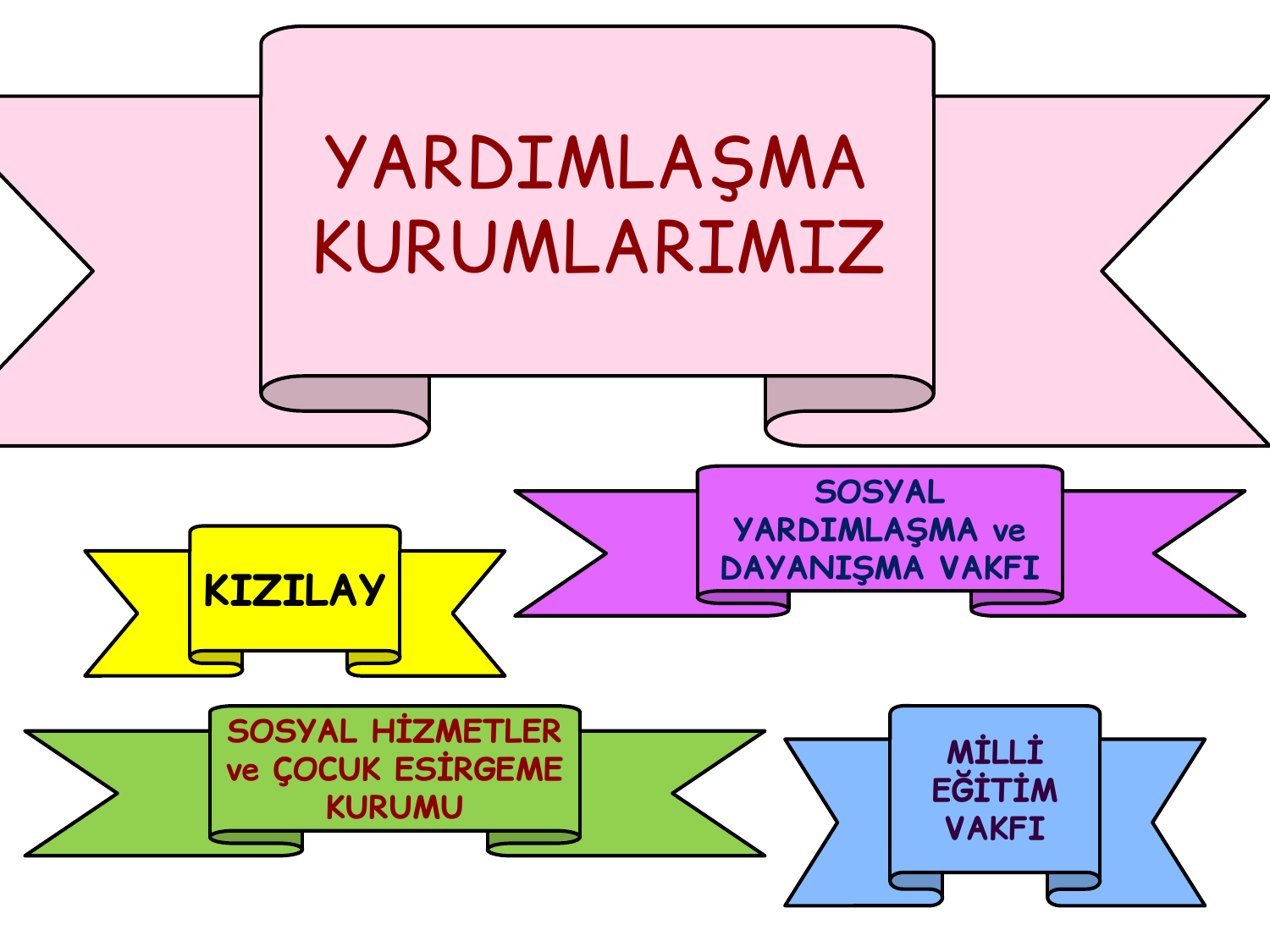

YARDIMLAŞMA KURUMLARIMIZ
SOSYAL YARDIMLAŞMA ve DAYANIŞMA VAKFI
KIZILAY
SOSYAL HİZMETLER ve ÇOCUK ESİRGEME KURUMU
MİLLİ EĞİTİM VAKFI